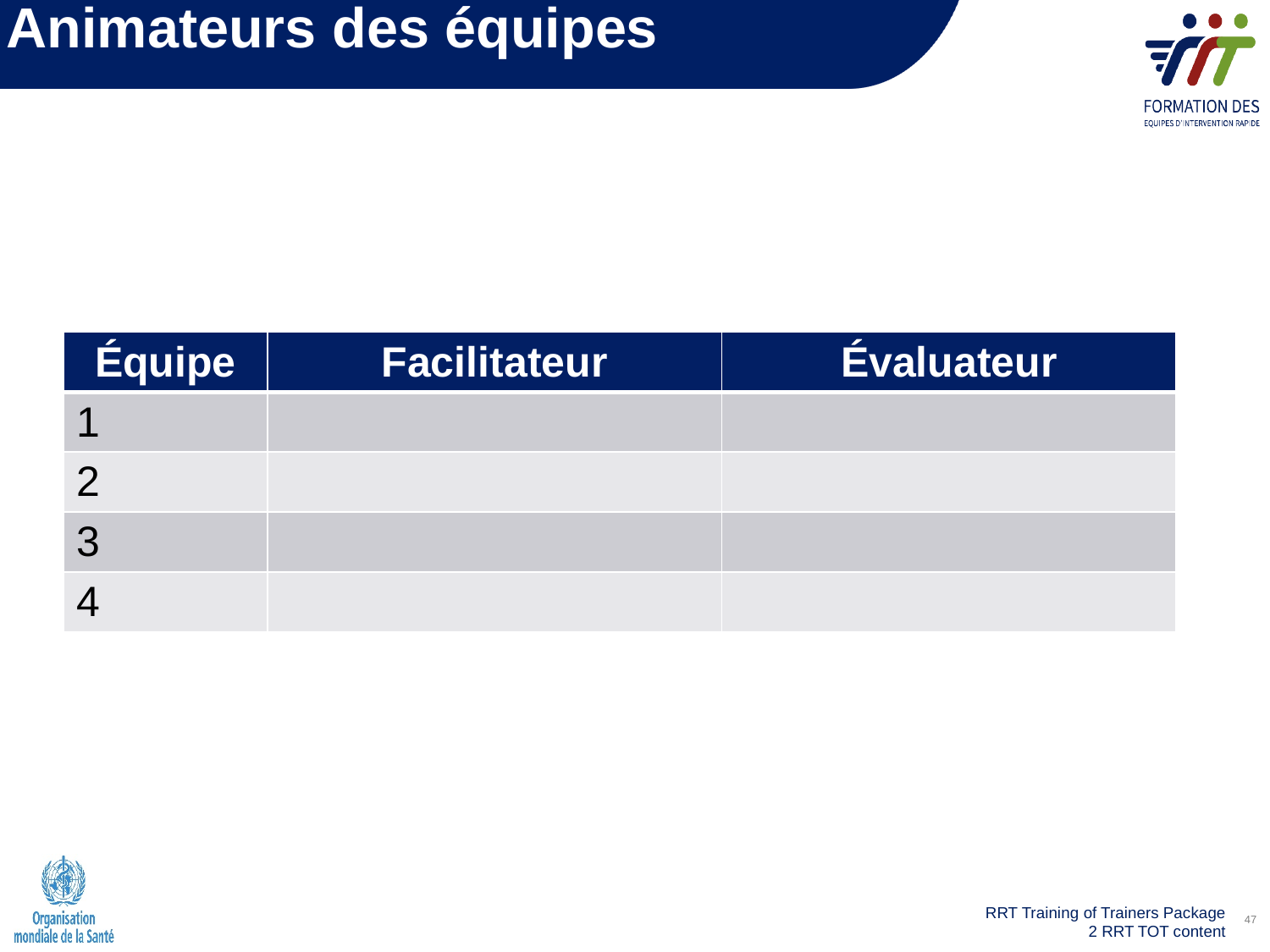

Animateurs des équipes
| Équipe | Facilitateur | Évaluateur |
| --- | --- | --- |
| 1 |  |  |
| 2 |  |  |
| 3 |  |  |
| 4 |  |  |